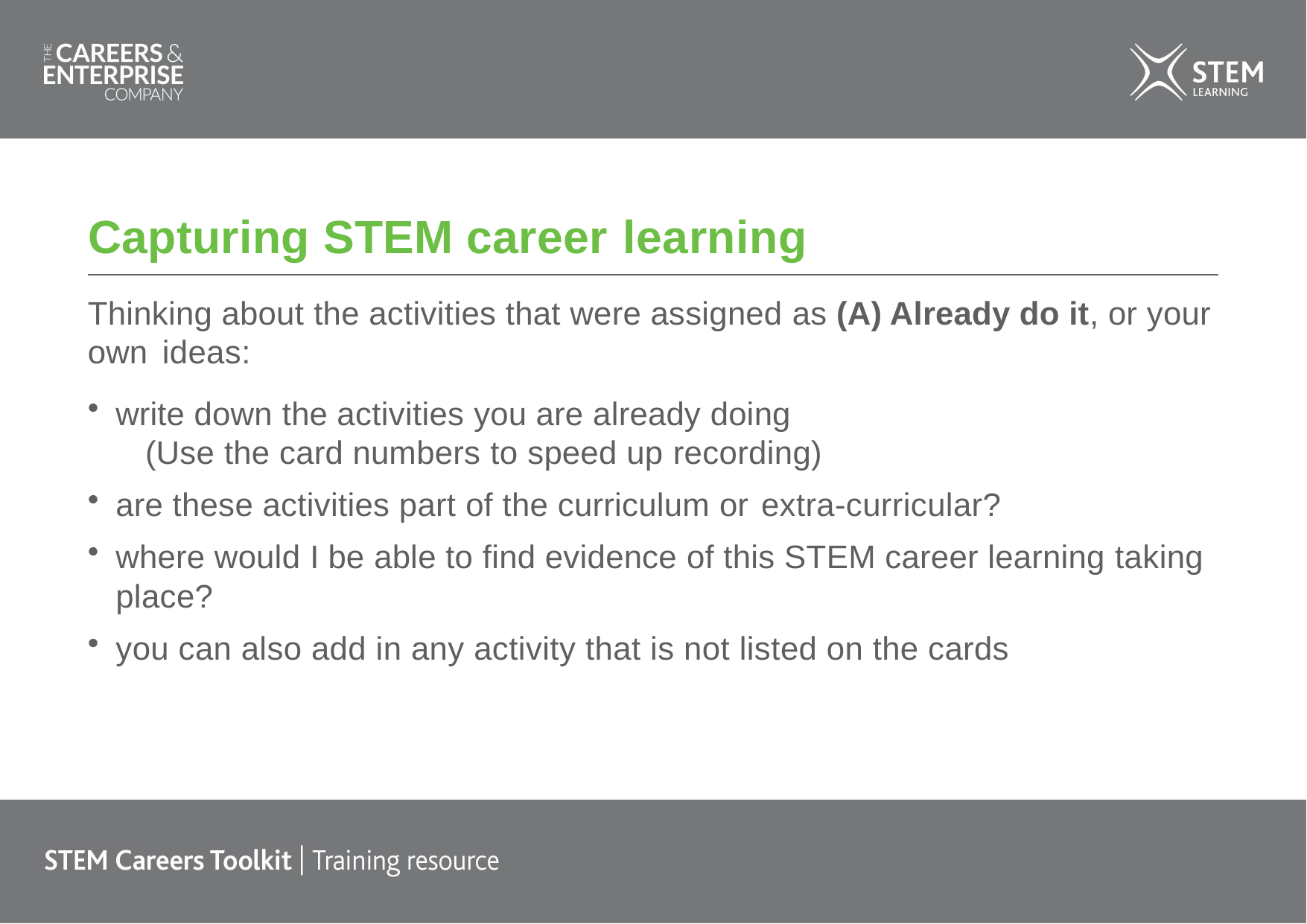

# Capturing STEM career learning
Thinking about the activities that were assigned as (A) Already do it, or your own ideas:
write down the activities you are already doing				(Use the card numbers to speed up recording)
are these activities part of the curriculum or extra-curricular?
where would I be able to find evidence of this STEM career learning taking  place?
you can also add in any activity that is not listed on the cards